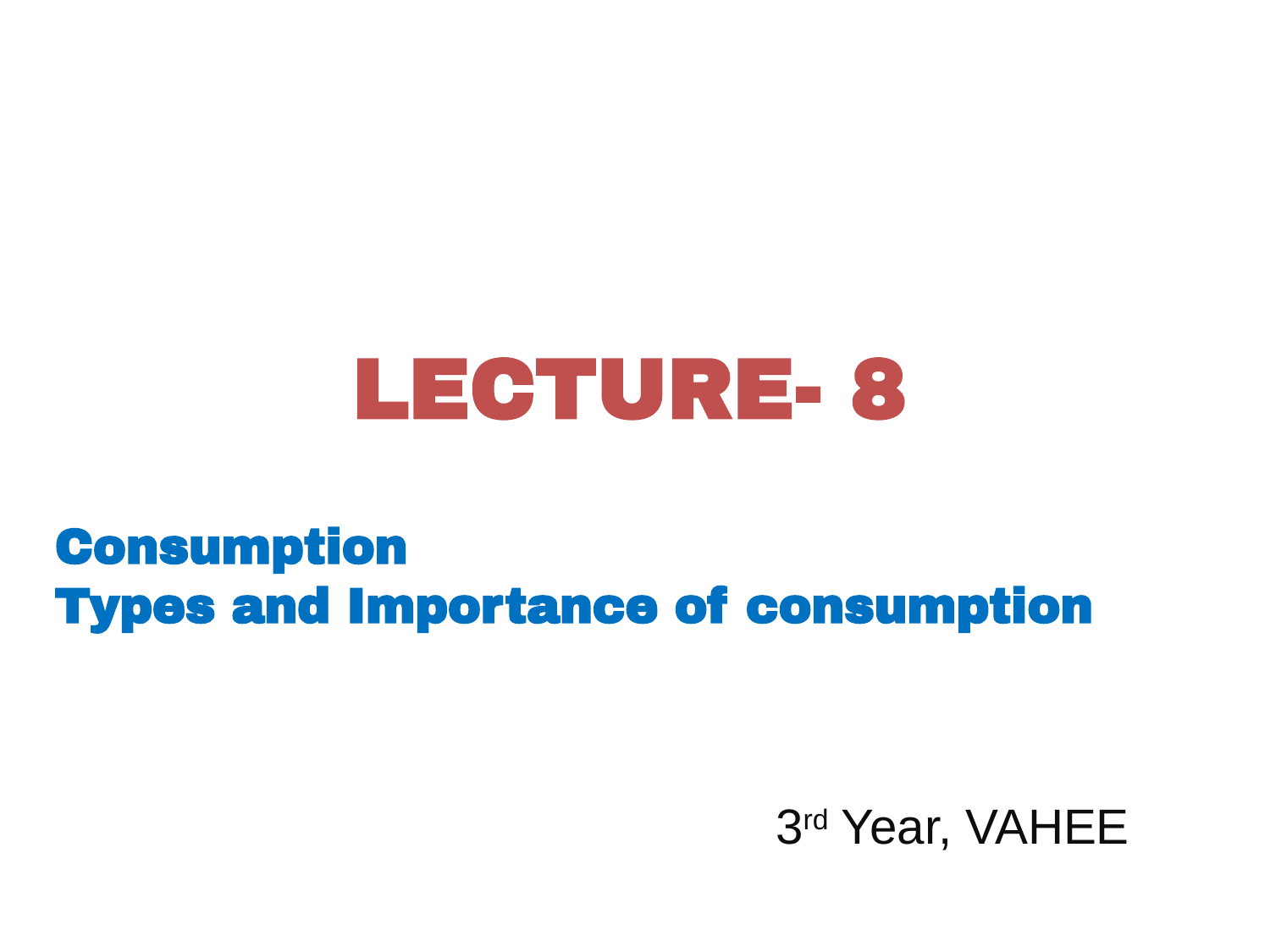

# LECTURE- 8
Consumption
Types and Importance of consumption

3rd Year, VAHEE